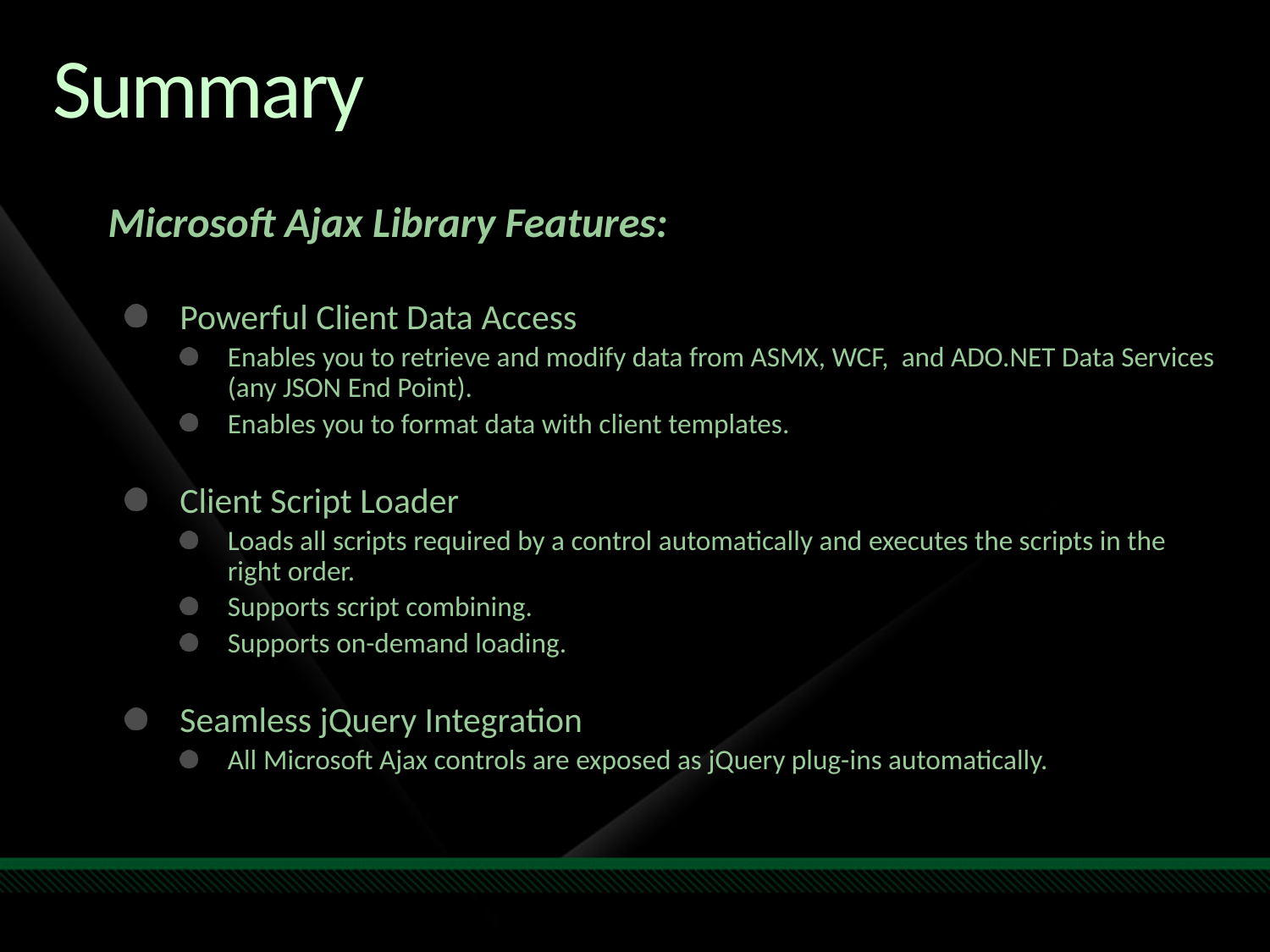

# Summary
	Microsoft Ajax Library Features:

Powerful Client Data Access
Enables you to retrieve and modify data from ASMX, WCF,  and ADO.NET Data Services (any JSON End Point).
Enables you to format data with client templates.

Client Script Loader
Loads all scripts required by a control automatically and executes the scripts in the right order.
Supports script combining.
Supports on-demand loading.

Seamless jQuery Integration
All Microsoft Ajax controls are exposed as jQuery plug-ins automatically.